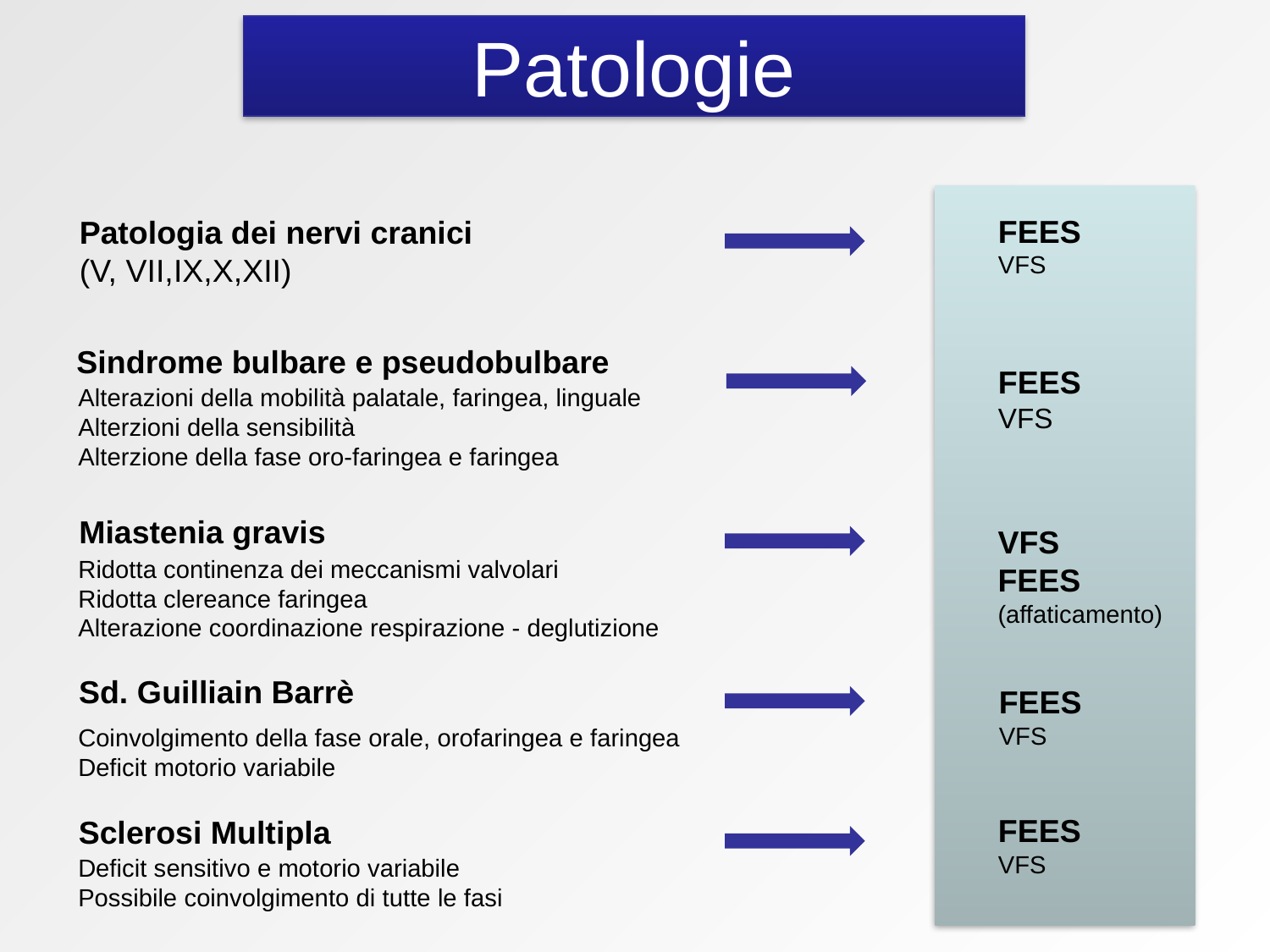

# Patologie

FEES
VFS
Patologia dei nervi cranici
(V, VII,IX,X,XII)

Sindrome bulbare e pseudobulbare
FEES
VFS

Alterazioni della mobilità palatale, faringea, linguale
Alterzioni della sensibilità
Alterzione della fase oro-faringea e faringea
Miastenia gravis
VFS
FEES
(affaticamento)

Ridotta continenza dei meccanismi valvolari
Ridotta clereance faringea
Alterazione coordinazione respirazione - deglutizione
Sd. Guilliain Barrè
FEES
VFS

Coinvolgimento della fase orale, orofaringea e faringea
Deficit motorio variabile
FEES
VFS
Sclerosi Multipla

Deficit sensitivo e motorio variabile
Possibile coinvolgimento di tutte le fasi